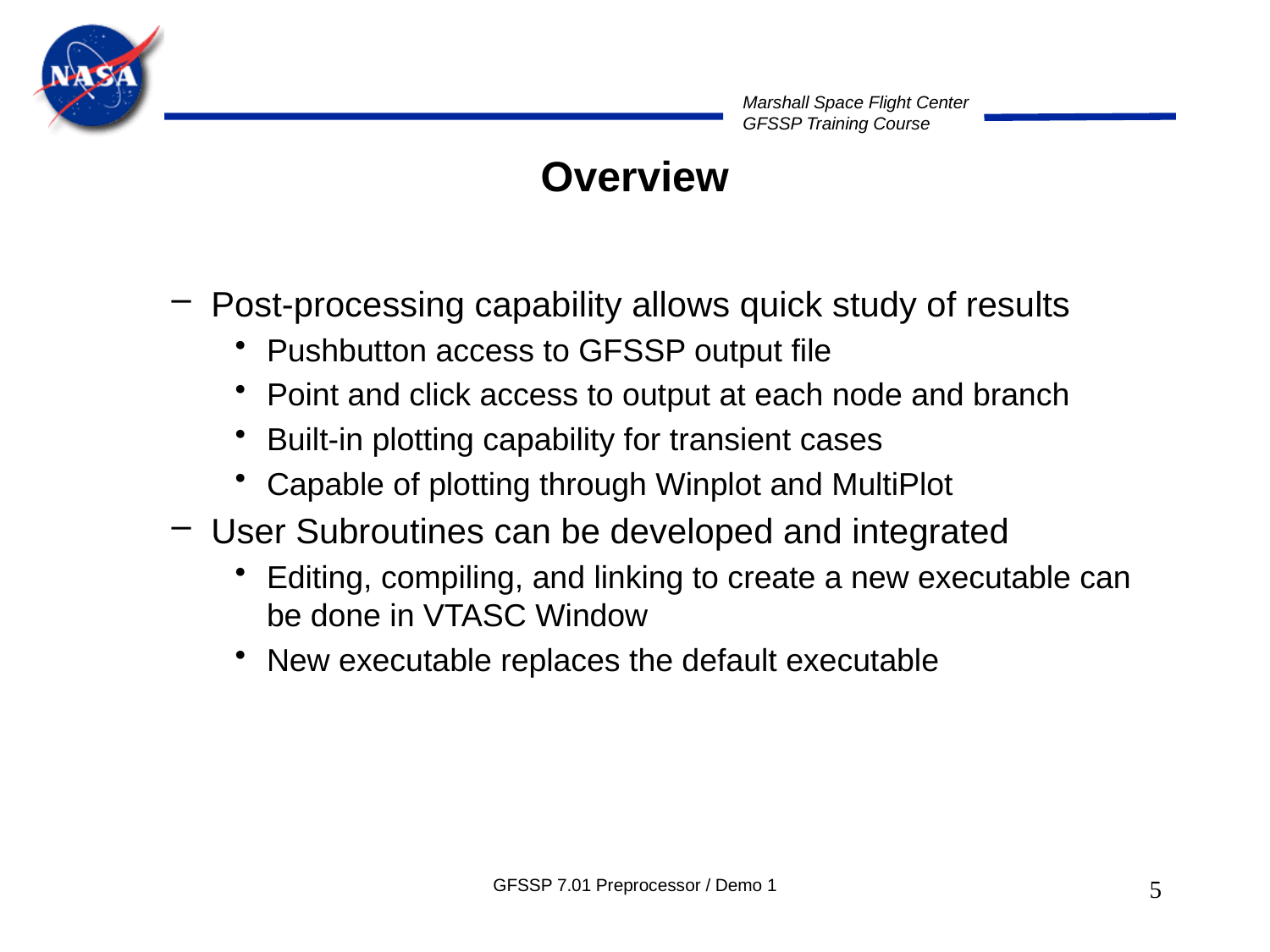

# Overview
Post-processing capability allows quick study of results
Pushbutton access to GFSSP output file
Point and click access to output at each node and branch
Built-in plotting capability for transient cases
Capable of plotting through Winplot and MultiPlot
User Subroutines can be developed and integrated
Editing, compiling, and linking to create a new executable can be done in VTASC Window
New executable replaces the default executable

GFSSP 7.01 Preprocessor / Demo 1
5